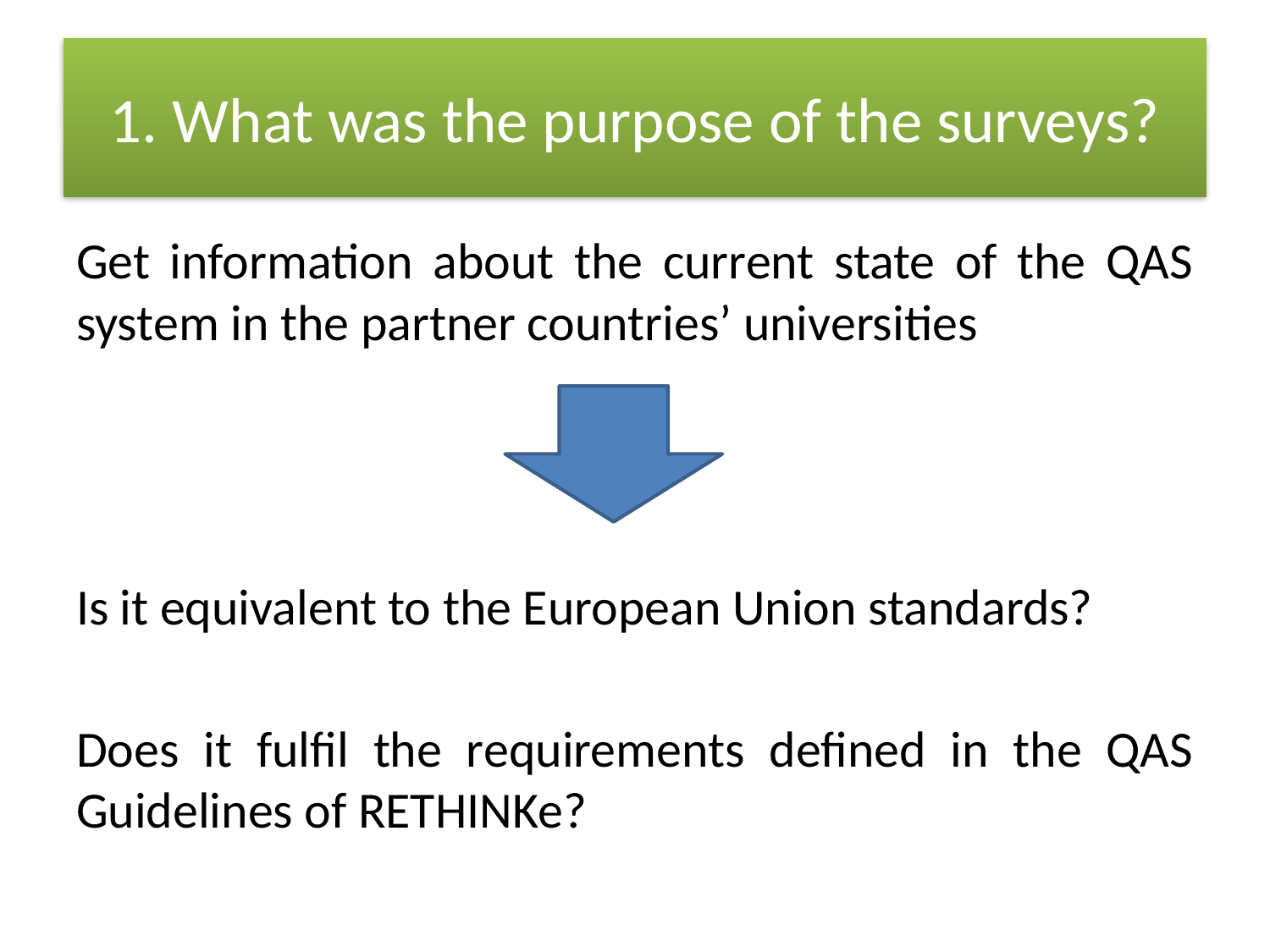

# 1. What was the purpose of the surveys?
Get information about the current state of the QAS system in the partner countries’ universities

Is it equivalent to the European Union standards?

Does it fulfil the requirements defined in the QAS Guidelines of RETHINKe?